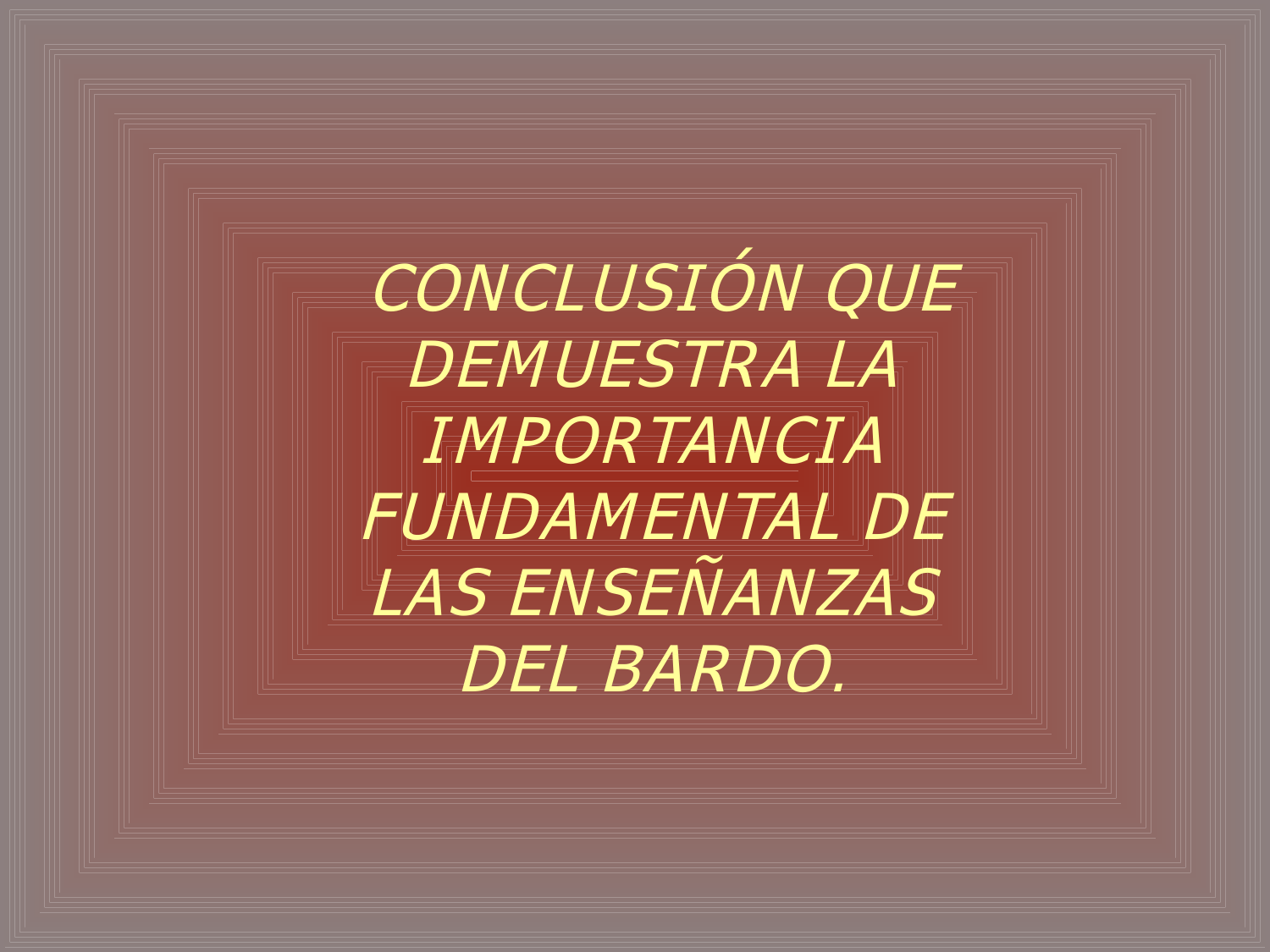

CONCLUSIÓN QUE DEMUESTRA LA IMPORTANCIA FUNDAMENTAL DE LAS ENSEÑANZAS DEL BARDO.